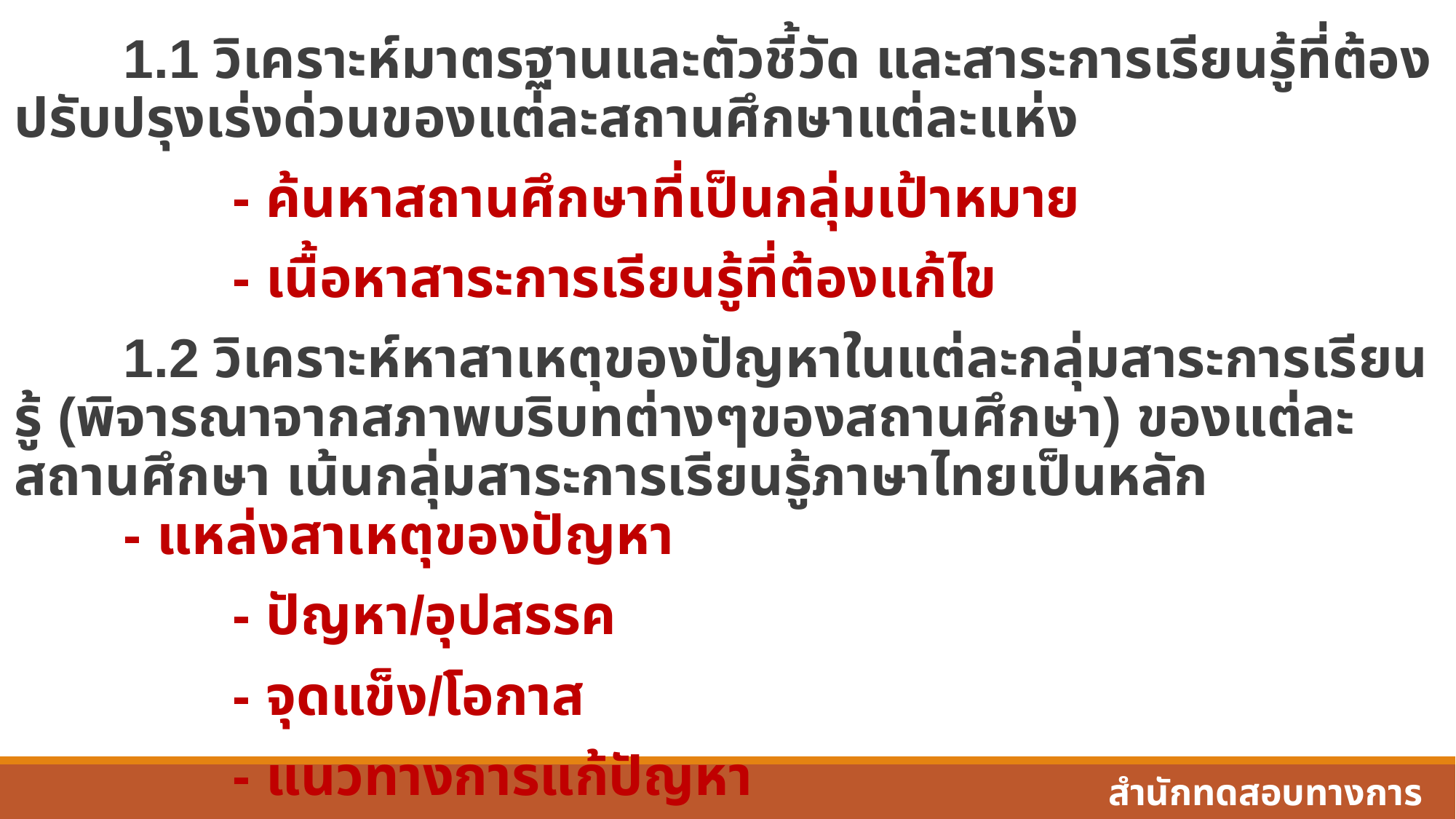

1.1 วิเคราะห์มาตรฐานและตัวชี้วัด และสาระการเรียนรู้ที่ต้องปรับปรุงเร่งด่วนของแต่ละสถานศึกษาแต่ละแห่ง
		- ค้นหาสถานศึกษาที่เป็นกลุ่มเป้าหมาย
		- เนื้อหาสาระการเรียนรู้ที่ต้องแก้ไข
	1.2 วิเคราะห์หาสาเหตุของปัญหาในแต่ละกลุ่มสาระการเรียนรู้ (พิจารณาจากสภาพบริบทต่างๆของสถานศึกษา) ของแต่ละสถานศึกษา เน้นกลุ่มสาระการเรียนรู้ภาษาไทยเป็นหลัก  			- แหล่งสาเหตุของปัญหา
		- ปัญหา/อุปสรรค
		- จุดแข็ง/โอกาส
		- แนวทางการแก้ปัญหา
สำนักทดสอบทางการศึกษา สพฐ.